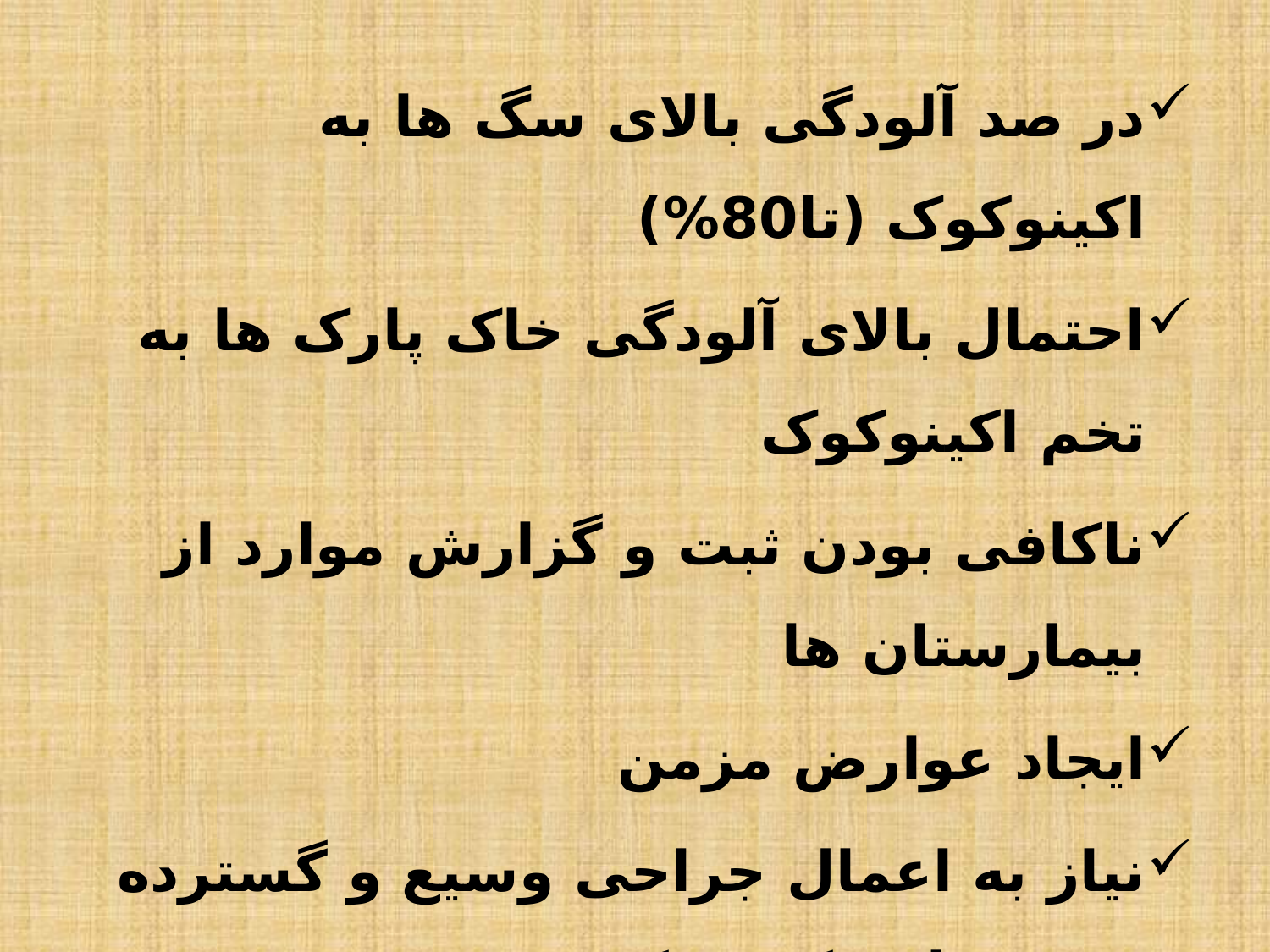

در صد آلودگی بالای سگ ها به اکینوکوک (تا80%)
احتمال بالای آلودگی خاک پارک ها به تخم اکینوکوک
ناکافی بودن ثبت و گزارش موارد از بیمارستان ها
ایجاد عوارض مزمن
نیاز به اعمال جراحی وسیع و گسترده جهت خارج کردن کیست
از کار افتادگی اعضا به دلیل کیست یا عمل جراحی